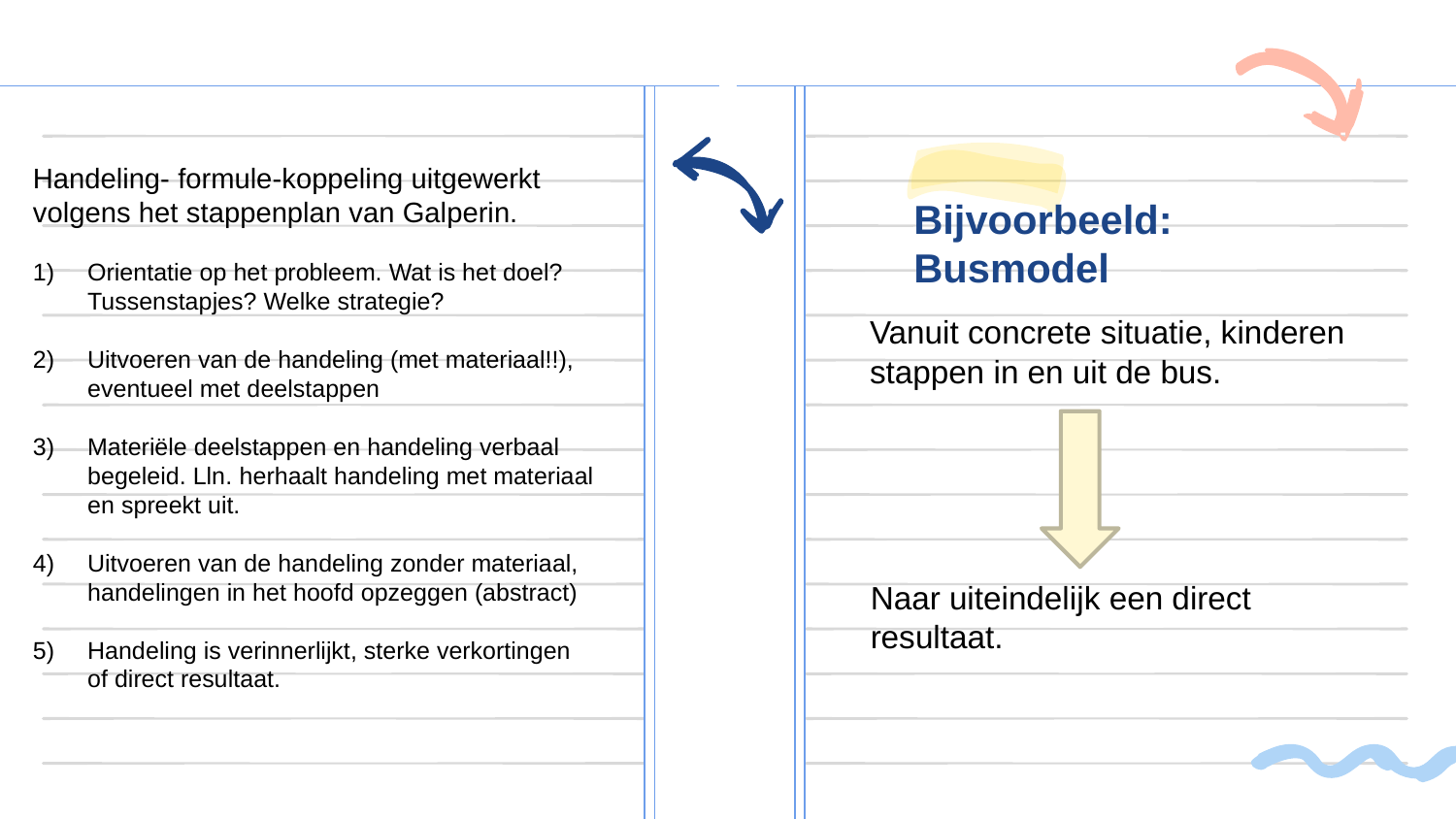

Handeling- formule-koppeling uitgewerkt volgens het stappenplan van Galperin.

Orientatie op het probleem. Wat is het doel? Tussenstapjes? Welke strategie?
Uitvoeren van de handeling (met materiaal!!), eventueel met deelstappen
Materiële deelstappen en handeling verbaal begeleid. Lln. herhaalt handeling met materiaal en spreekt uit.
Uitvoeren van de handeling zonder materiaal, handelingen in het hoofd opzeggen (abstract)
Handeling is verinnerlijkt, sterke verkortingen of direct resultaat.

Bijvoorbeeld: Busmodel
Vanuit concrete situatie, kinderen stappen in en uit de bus.

Naar uiteindelijk een direct resultaat.